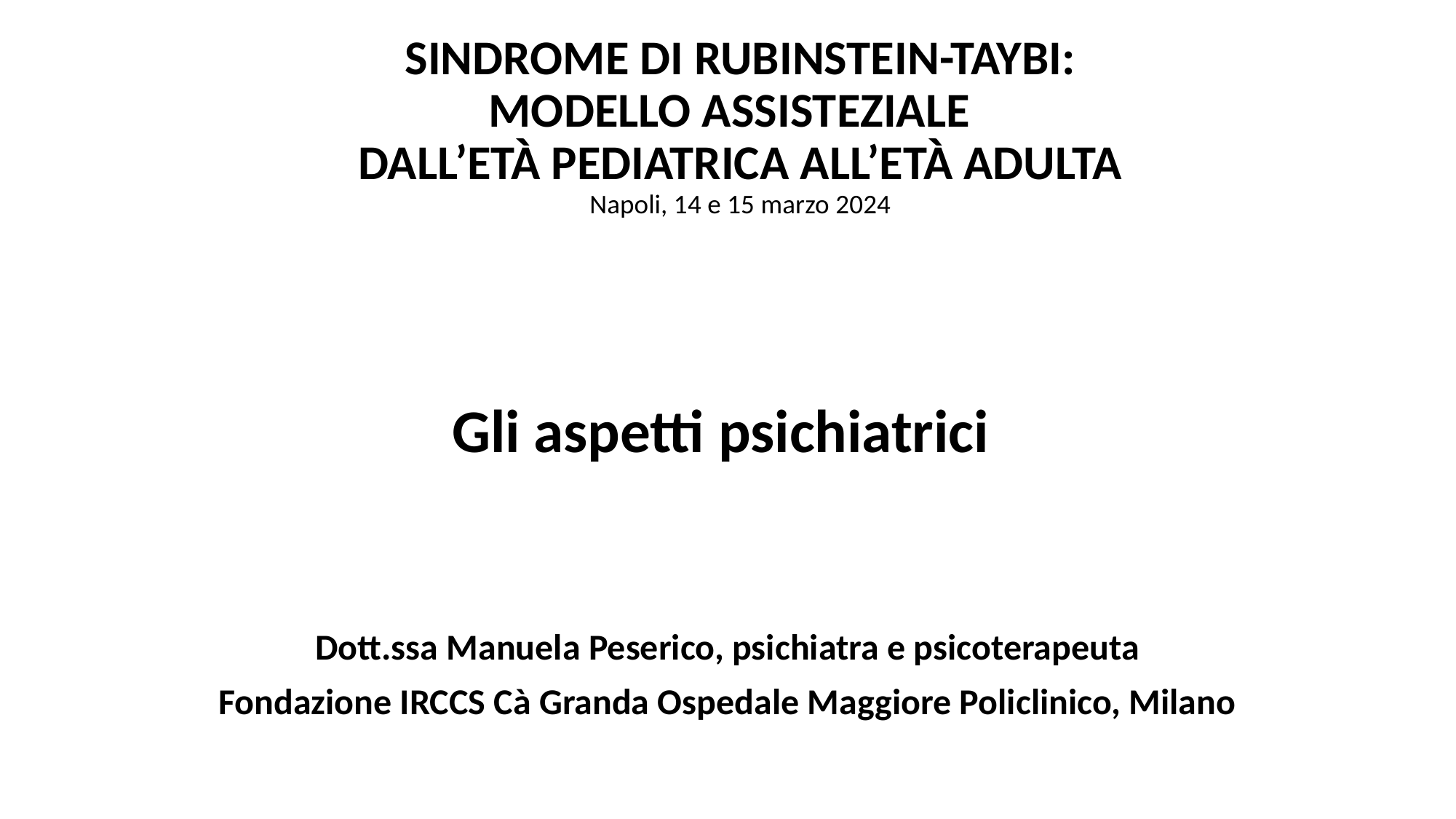

# SINDROME DI RUBINSTEIN-TAYBI: MODELLO ASSISTEZIALE DALL’ETÀ PEDIATRICA ALL’ETÀ ADULTA Napoli, 14 e 15 marzo 2024
Gli aspetti psichiatrici

Dott.ssa Manuela Peserico, psichiatra e psicoterapeuta
Fondazione IRCCS Cà Granda Ospedale Maggiore Policlinico, Milano